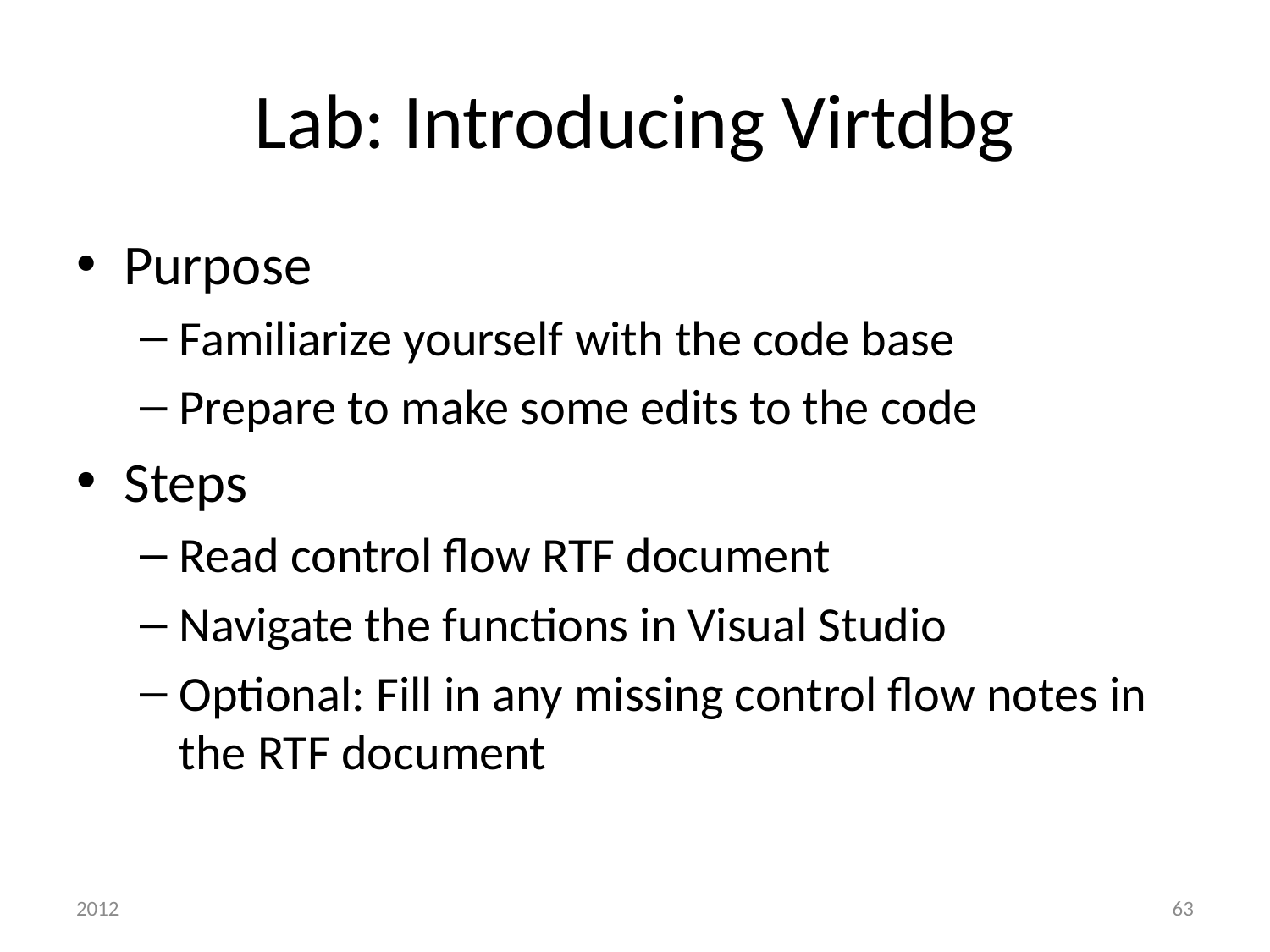

# Lab: Introducing Virtdbg
Purpose
Familiarize yourself with the code base
Prepare to make some edits to the code
Steps
Read control flow RTF document
Navigate the functions in Visual Studio
Optional: Fill in any missing control flow notes in the RTF document
2012

63